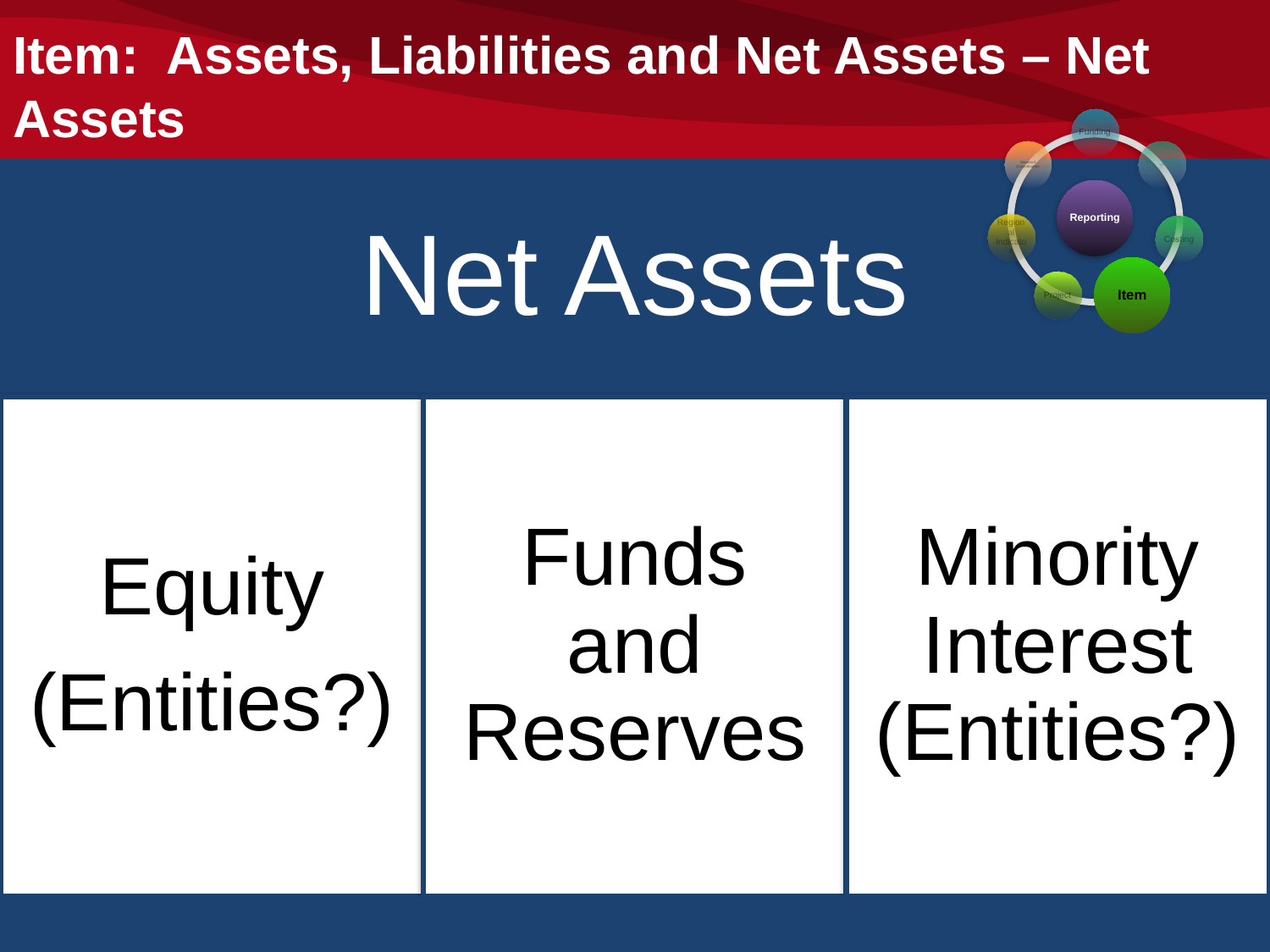

# Item:  Assets, Liabilities and Net Assets – Net Assets
Reporting
Funding
Function
Costing
Item
Project
Regional Indicator
Standard Classification
Net Assets
Equity
(Entities?)
Funds and Reserves
Minority Interest (Entities?)

125